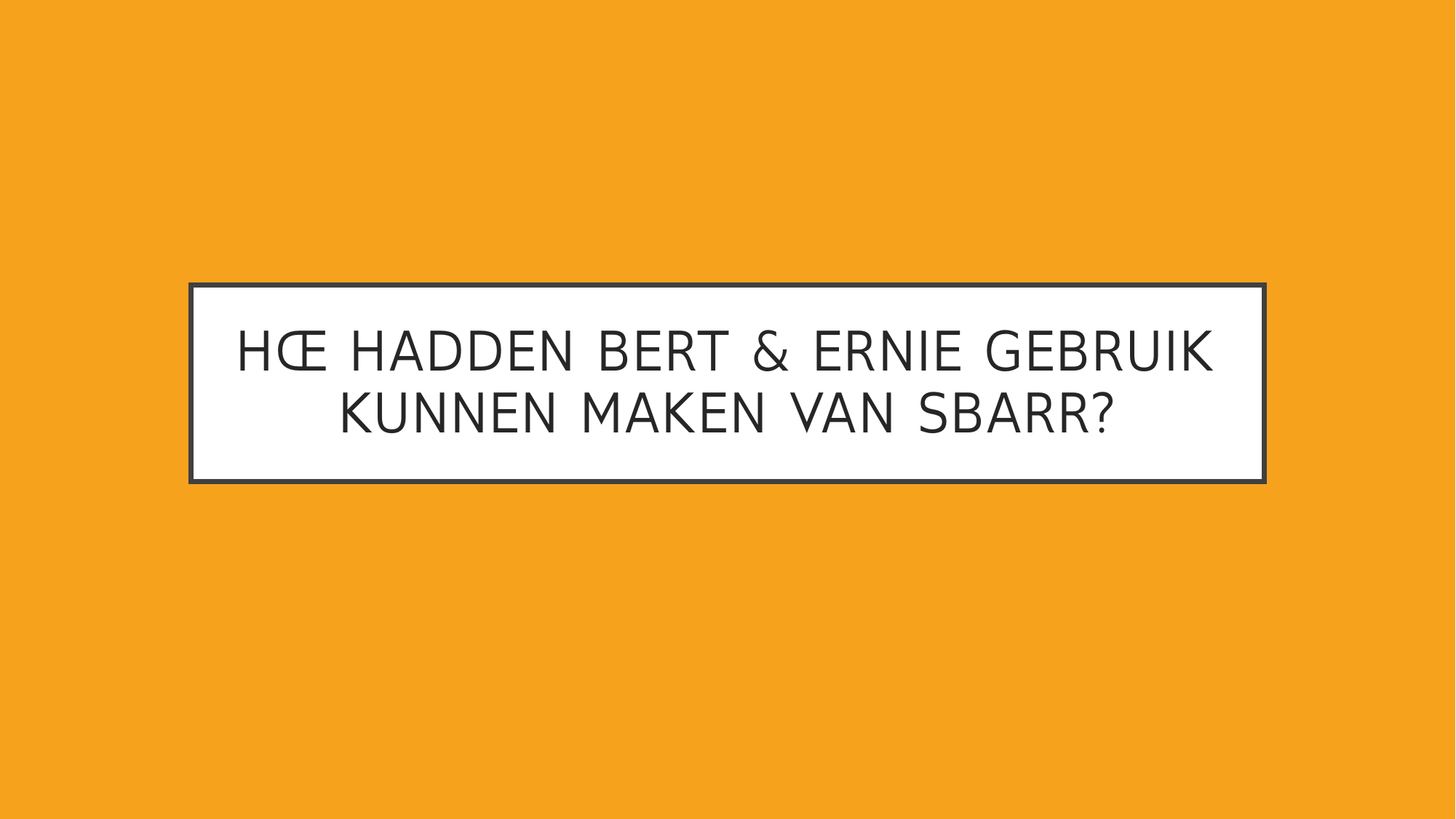

# Hoe hadden Bert & Ernie gebruik kunnen maken van SBARR?